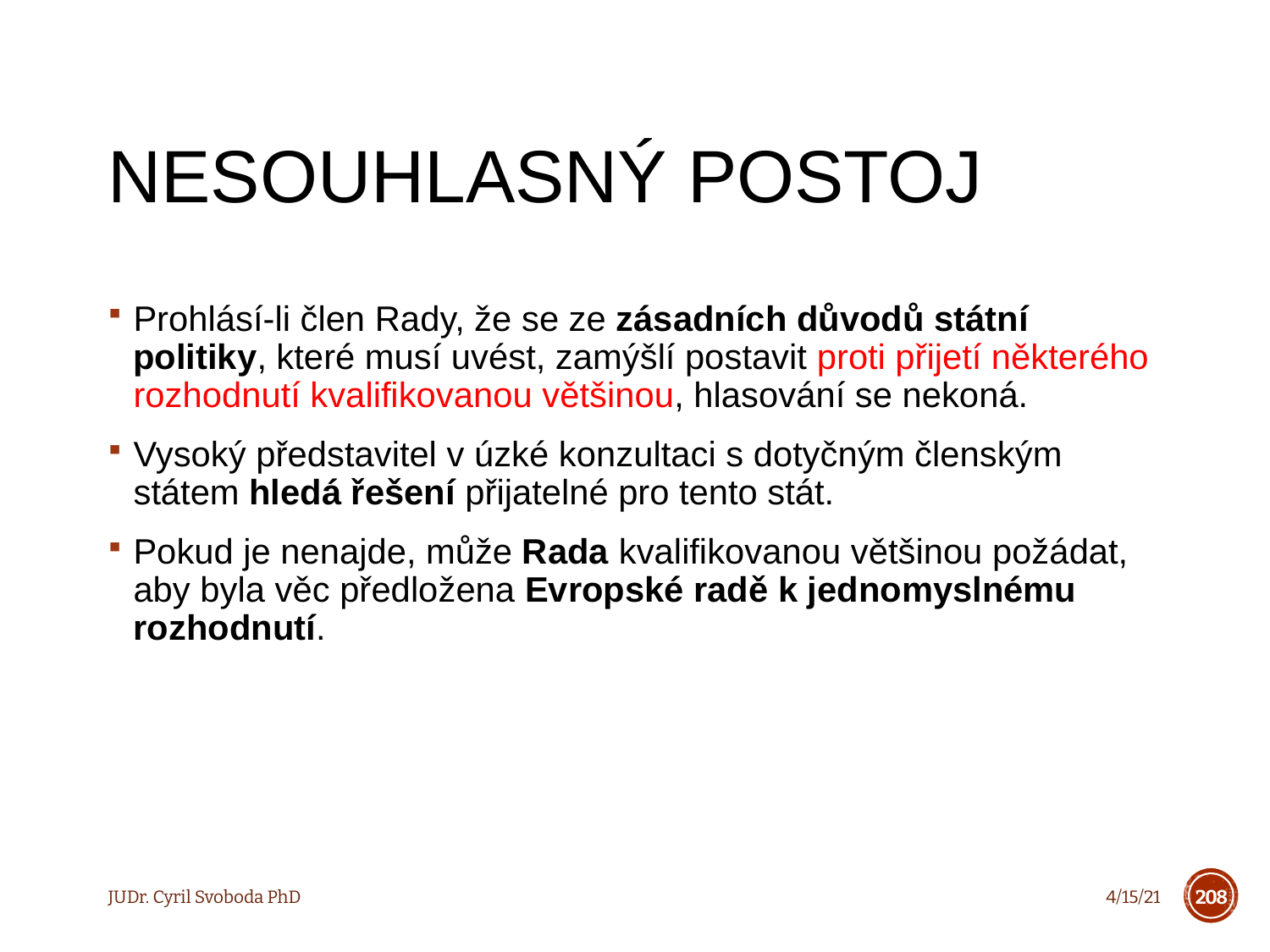

# Nesouhlasný postoj
Prohlásí-li člen Rady, že se ze zásadních důvodů státní politiky, které musí uvést, zamýšlí postavit proti přijetí některého rozhodnutí kvalifikovanou většinou, hlasování se nekoná.
Vysoký představitel v úzké konzultaci s dotyčným členským státem hledá řešení přijatelné pro tento stát.
Pokud je nenajde, může Rada kvalifikovanou většinou požádat, aby byla věc předložena Evropské radě k jednomyslnému rozhodnutí.
JUDr. Cyril Svoboda PhD
4/15/21
208